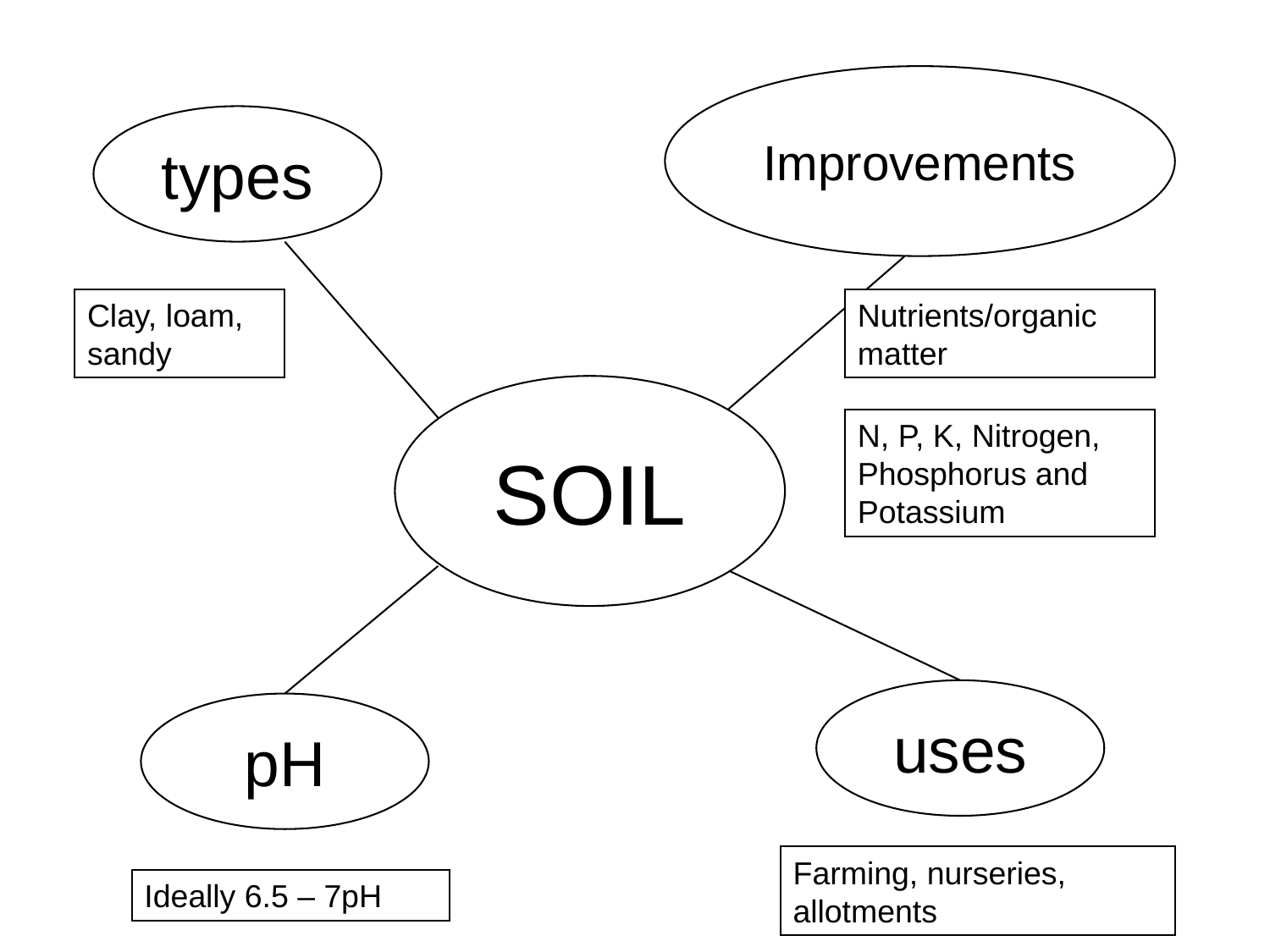

Improvements
types
Clay, loam, sandy
Nutrients/organic matter
SOIL
N, P, K, Nitrogen, Phosphorus and Potassium
uses
pH
Farming, nurseries, allotments
Ideally 6.5 – 7pH